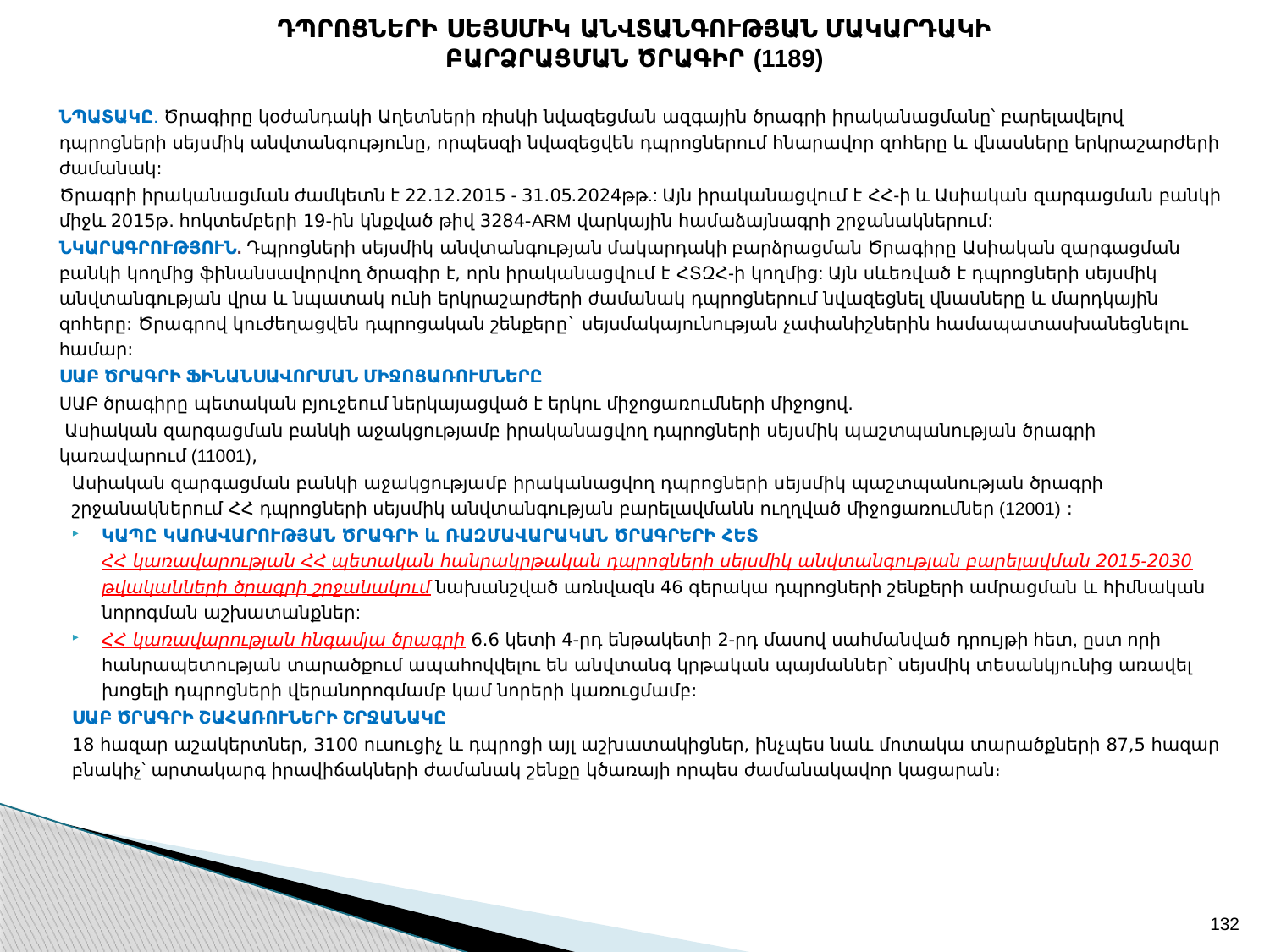

# ԴՊՐՈՑՆԵՐԻ ՍԵՅՍՄԻԿ ԱՆՎՏԱՆԳՈՒԹՅԱՆ ՄԱԿԱՐԴԱԿԻ ԲԱՐՁՐԱՑՄԱՆ ԾՐԱԳԻՐ (1189)
ՆՊԱՏԱԿԸ. Ծրագիրը կօժանդակի Աղետների ռիսկի նվազեցման ազգային ծրագրի իրականացմանը՝ բարելավելով դպրոցների սեյսմիկ անվտանգությունը, որպեսզի նվազեցվեն դպրոցներում հնարավոր զոհերը և վնասները երկրաշարժերի ժամանակ:
Ծրագրի իրականացման ժամկետն է 22.12.2015 - 31.05.2024թթ.: Այն իրականացվում է ՀՀ-ի և Ասիական զարգացման բանկի միջև 2015թ. հոկտեմբերի 19-ին կնքված թիվ 3284-ARM վարկային համաձայնագրի շրջանակներում:
ՆԿԱՐԱԳՐՈՒԹՅՈՒՆ. Դպրոցների սեյսմիկ անվտանգության մակարդակի բարձրացման Ծրագիրը Ասիական զարգացման բանկի կողմից ֆինանսավորվող ծրագիր է, որն իրականացվում է ՀՏԶՀ-ի կողմից: Այն սևեռված է դպրոցների սեյսմիկ անվտանգության վրա և նպատակ ունի երկրաշարժերի ժամանակ դպրոցներում նվազեցնել վնասները և մարդկային զոհերը: Ծրագրով կուժեղացվեն դպրոցական շենքերը` սեյսմակայունության չափանիշներին համապատասխանեցնելու համար:
ՍԱԲ ԾՐԱԳՐԻ ՖԻՆԱՆՍԱՎՈՐՄԱՆ ՄԻՋՈՑԱՌՈՒՄՆԵՐԸ
ՍԱԲ ծրագիրը պետական բյուջեում ներկայացված է երկու միջոցառումների միջոցով.
 Ասիական զարգացման բանկի աջակցությամբ իրականացվող դպրոցների սեյսմիկ պաշտպանության ծրագրի կառավարում (11001),
Ասիական զարգացման բանկի աջակցությամբ իրականացվող դպրոցների սեյսմիկ պաշտպանության ծրագրի շրջանակներում ՀՀ դպրոցների սեյսմիկ անվտանգության բարելավմանն ուղղված միջոցառումներ (12001) :
ԿԱՊԸ ԿԱՌԱՎԱՐՈՒԹՅԱՆ ԾՐԱԳՐԻ և ՌԱԶՄԱՎԱՐԱԿԱՆ ԾՐԱԳՐԵՐԻ ՀԵՏ
ՀՀ կառավարության ՀՀ պետական հանրակրթական դպրոցների սեյսմիկ անվտանգության բարելավման 2015-2030 թվականների ծրագրի շրջանակում նախանշված առնվազն 46 գերակա դպրոցների շենքերի ամրացման և հիմնական նորոգման աշխատանքներ:
ՀՀ կառավարության հնգամյա ծրագրի 6.6 կետի 4-րդ ենթակետի 2-րդ մասով սահմանված դրույթի հետ, ըստ որի հանրապետության տարածքում ապահովվելու են անվտանգ կրթական պայմաններ՝ սեյսմիկ տեսանկյունից առավել խոցելի դպրոցների վերանորոգմամբ կամ նորերի կառուցմամբ:
ՍԱԲ ԾՐԱԳՐԻ ՇԱՀԱՌՈՒՆԵՐԻ ՇՐՋԱՆԱԿԸ
18 հազար աշակերտներ, 3100 ուսուցիչ և դպրոցի այլ աշխատակիցներ, ինչպես նաև մոտակա տարածքների 87,5 հազար բնակիչ՝ արտակարգ իրավիճակների ժամանակ շենքը կծառայի որպես ժամանակավոր կացարան։

132